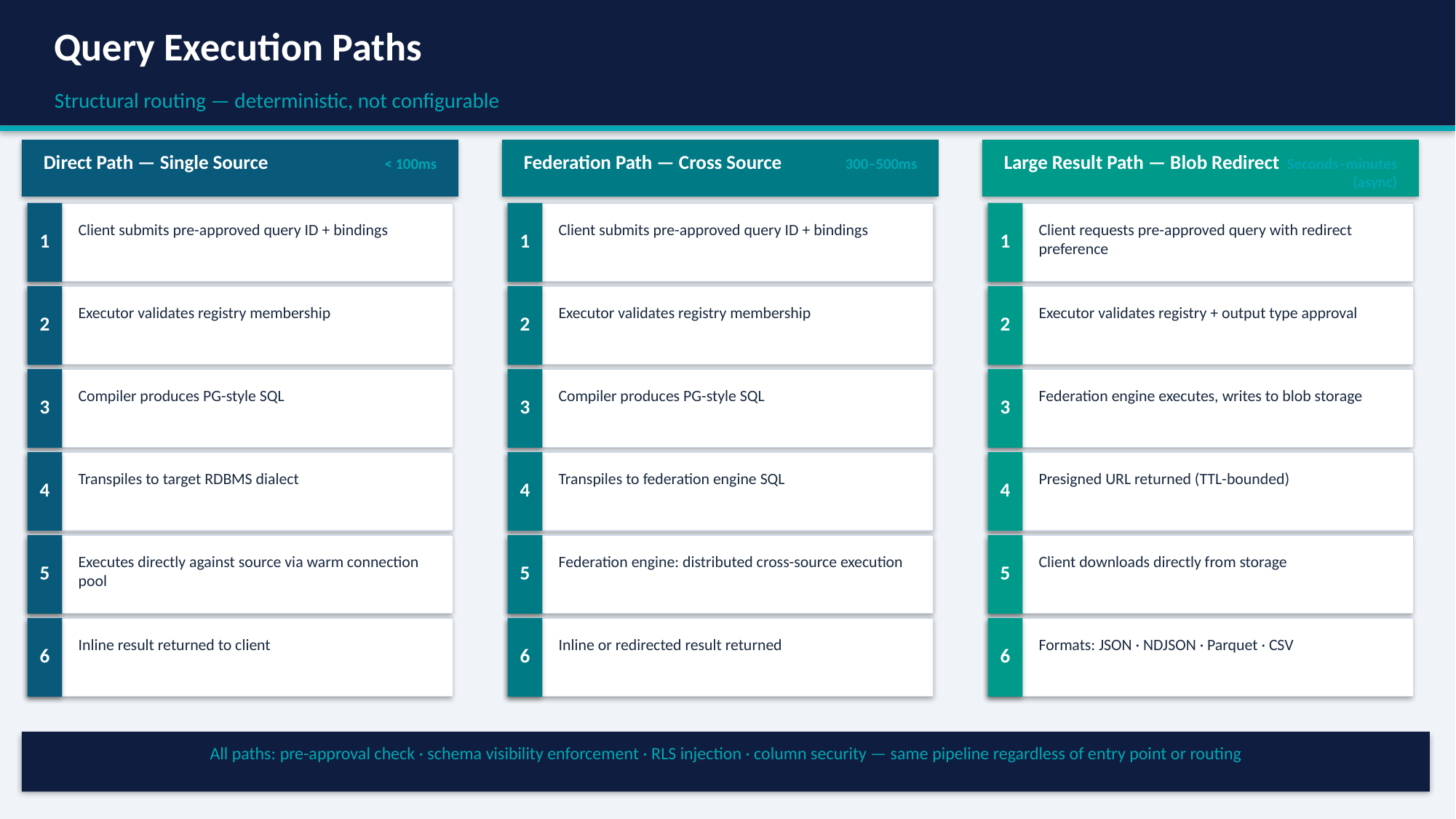

Query Execution Paths
Structural routing — deterministic, not configurable

Direct Path — Single Source
Federation Path — Cross Source
Large Result Path — Blob Redirect
< 100ms
300–500ms
Seconds–minutes (async)

Client submits pre-approved query ID + bindings
Client submits pre-approved query ID + bindings
Client requests pre-approved query with redirect preference
1
1
1

Executor validates registry membership
Executor validates registry membership
Executor validates registry + output type approval
2
2
2

Compiler produces PG-style SQL
Compiler produces PG-style SQL
Federation engine executes, writes to blob storage
3
3
3

Transpiles to target RDBMS dialect
Transpiles to federation engine SQL
Presigned URL returned (TTL-bounded)
4
4
4

Executes directly against source via warm connection pool
Federation engine: distributed cross-source execution
Client downloads directly from storage
5
5
5

Inline result returned to client
Inline or redirected result returned
Formats: JSON · NDJSON · Parquet · CSV
6
6
6

All paths: pre-approval check · schema visibility enforcement · RLS injection · column security — same pipeline regardless of entry point or routing